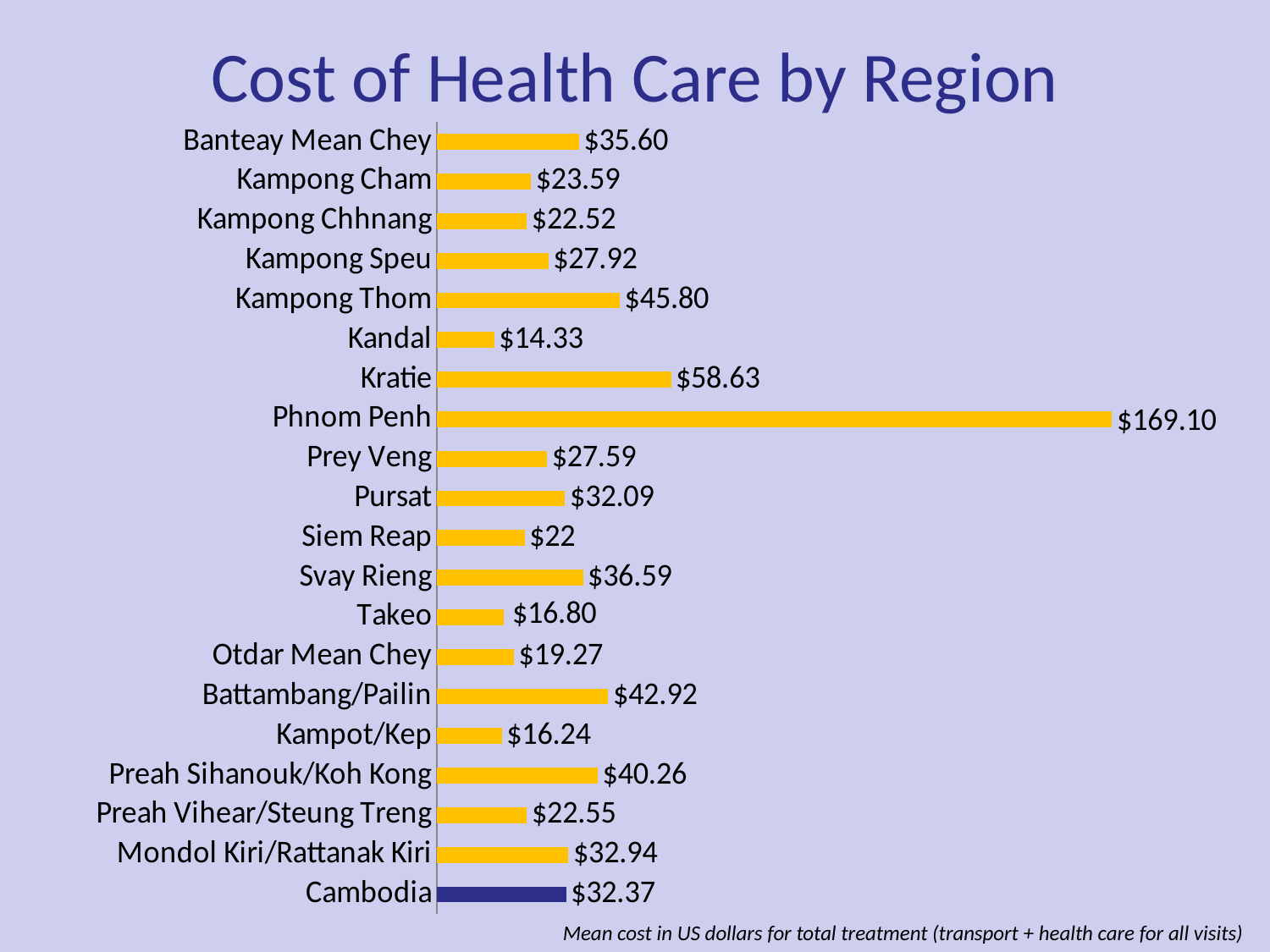

# Cost of Health Care by Region

### Chart

| Category | Series 1 |
|---|---|
| Cambodia | 32.370000000000005 |
| Mondol Kiri/Rattanak Kiri | 32.94 |
| Preah Vihear/Steung Treng | 22.55 |
| Preah Sihanouk/Koh Kong | 40.26000000000001 |
| Kampot/Kep | 16.239999999999988 |
| Battambang/Pailin | 42.92 |
| Otdar Mean Chey | 19.27 |
| Takeo | 16.8 |
| Svay Rieng | 36.59 |
| Siem Reap | 22.0 |
| Pursat | 32.09 |
| Prey Veng | 27.59 |
| Phnom Penh | 169.1 |
| Kratie | 58.63 |
| Kandal | 14.33 |
| Kampong Thom | 45.8 |
| Kampong Speu | 27.919999999999987 |
| Kampong Chhnang | 22.52 |
| Kampong Cham | 23.59 |
| Banteay Mean Chey | 35.6 |
Mean cost in US dollars for total treatment (transport + health care for all visits)